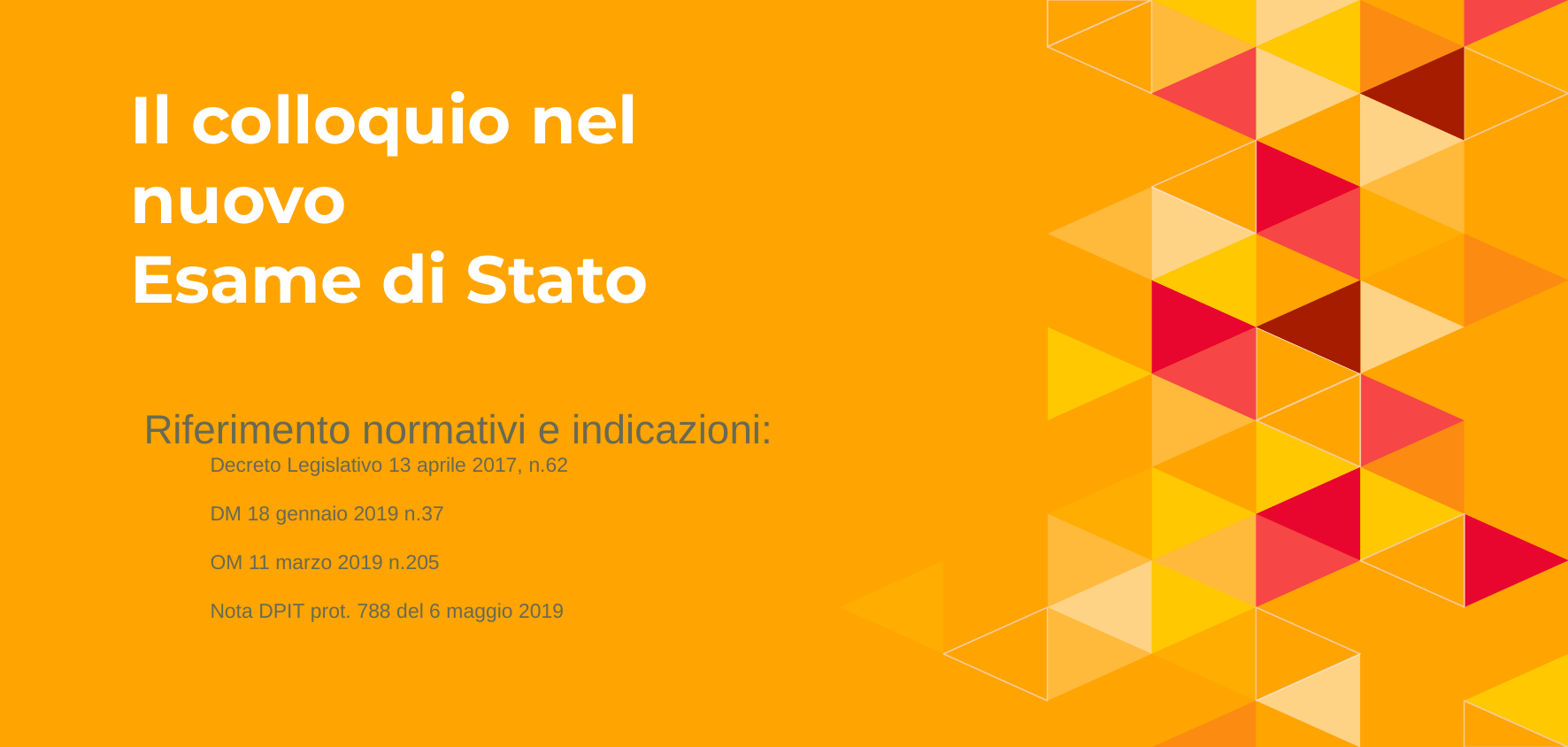

# Il colloquio nel nuovo Esame di Stato
Riferimento normativi e indicazioni:
Decreto Legislativo 13 aprile 2017, n.62

DM 18 gennaio 2019 n.37

OM 11 marzo 2019 n.205

Nota DPIT prot. 788 del 6 maggio 2019